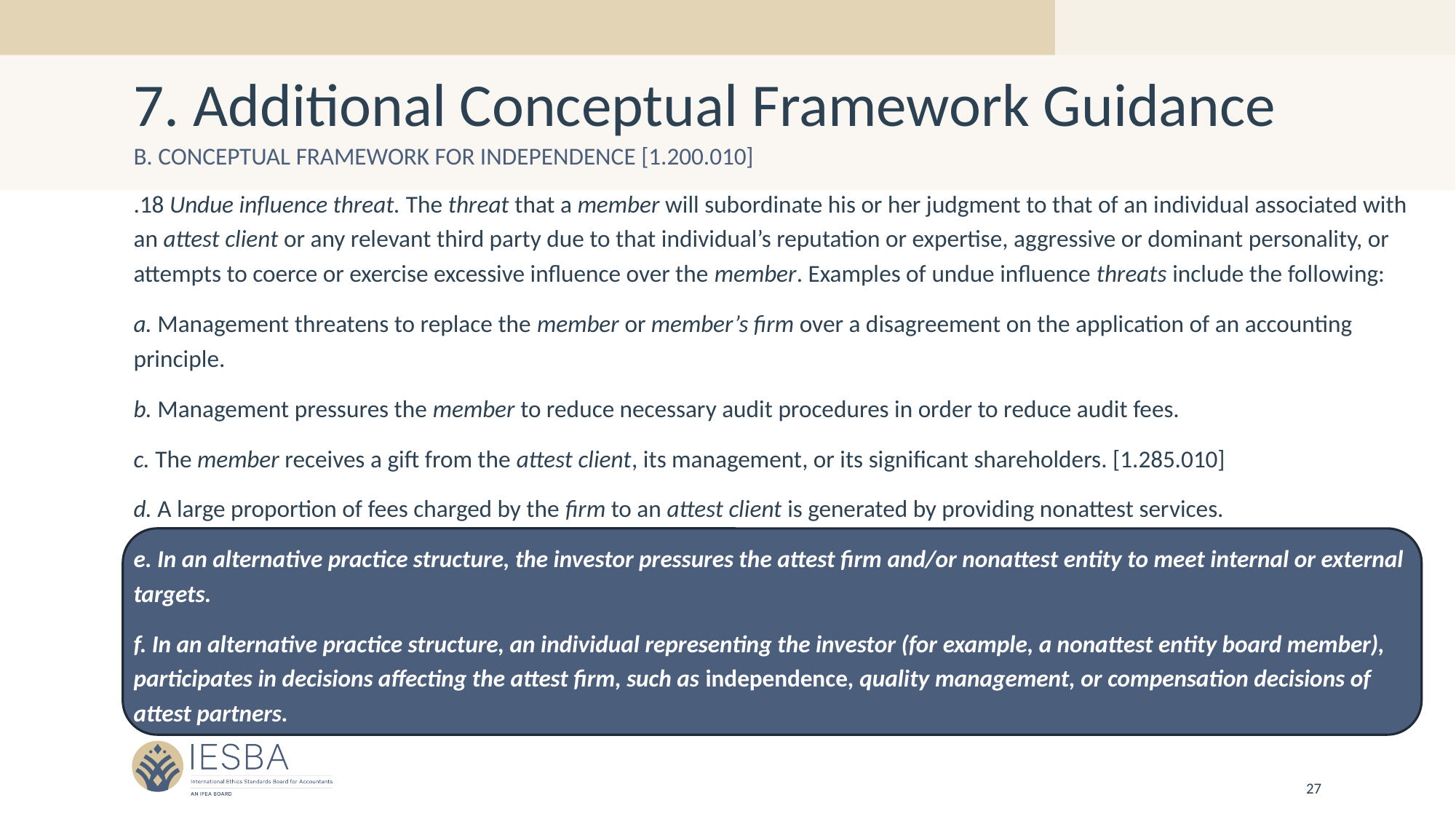

# 7. Additional Conceptual Framework Guidance
b. Conceptual framework for independence [1.200.010]
.18 Undue influence threat. The threat that a member will subordinate his or her judgment to that of an individual associated with an attest client or any relevant third party due to that individual’s reputation or expertise, aggressive or dominant personality, or attempts to coerce or exercise excessive influence over the member. Examples of undue influence threats include the following:
a. Management threatens to replace the member or member’s firm over a disagreement on the application of an accounting principle.
b. Management pressures the member to reduce necessary audit procedures in order to reduce audit fees.
c. The member receives a gift from the attest client, its management, or its significant shareholders. [1.285.010]
d. A large proportion of fees charged by the firm to an attest client is generated by providing nonattest services.
e. In an alternative practice structure, the investor pressures the attest firm and/or nonattest entity to meet internal or external targets.
f. In an alternative practice structure, an individual representing the investor (for example, a nonattest entity board member), participates in decisions affecting the attest firm, such as independence, quality management, or compensation decisions of attest partners.

27